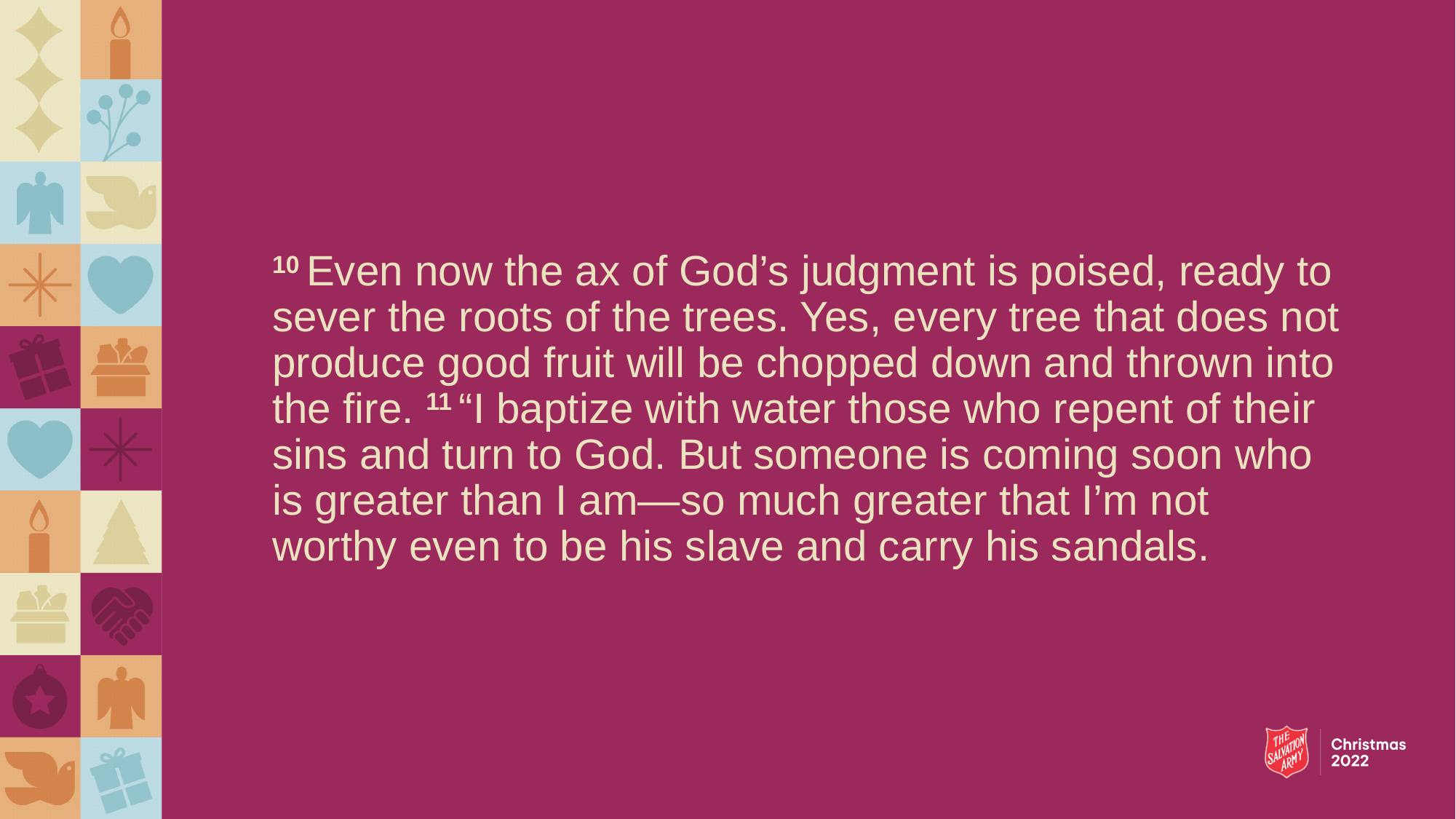

10 Even now the ax of God’s judgment is poised, ready to sever the roots of the trees. Yes, every tree that does not produce good fruit will be chopped down and thrown into the fire. 11 “I baptize with water those who repent of their sins and turn to God. But someone is coming soon who is greater than I am—so much greater that I’m not worthy even to be his slave and carry his sandals.